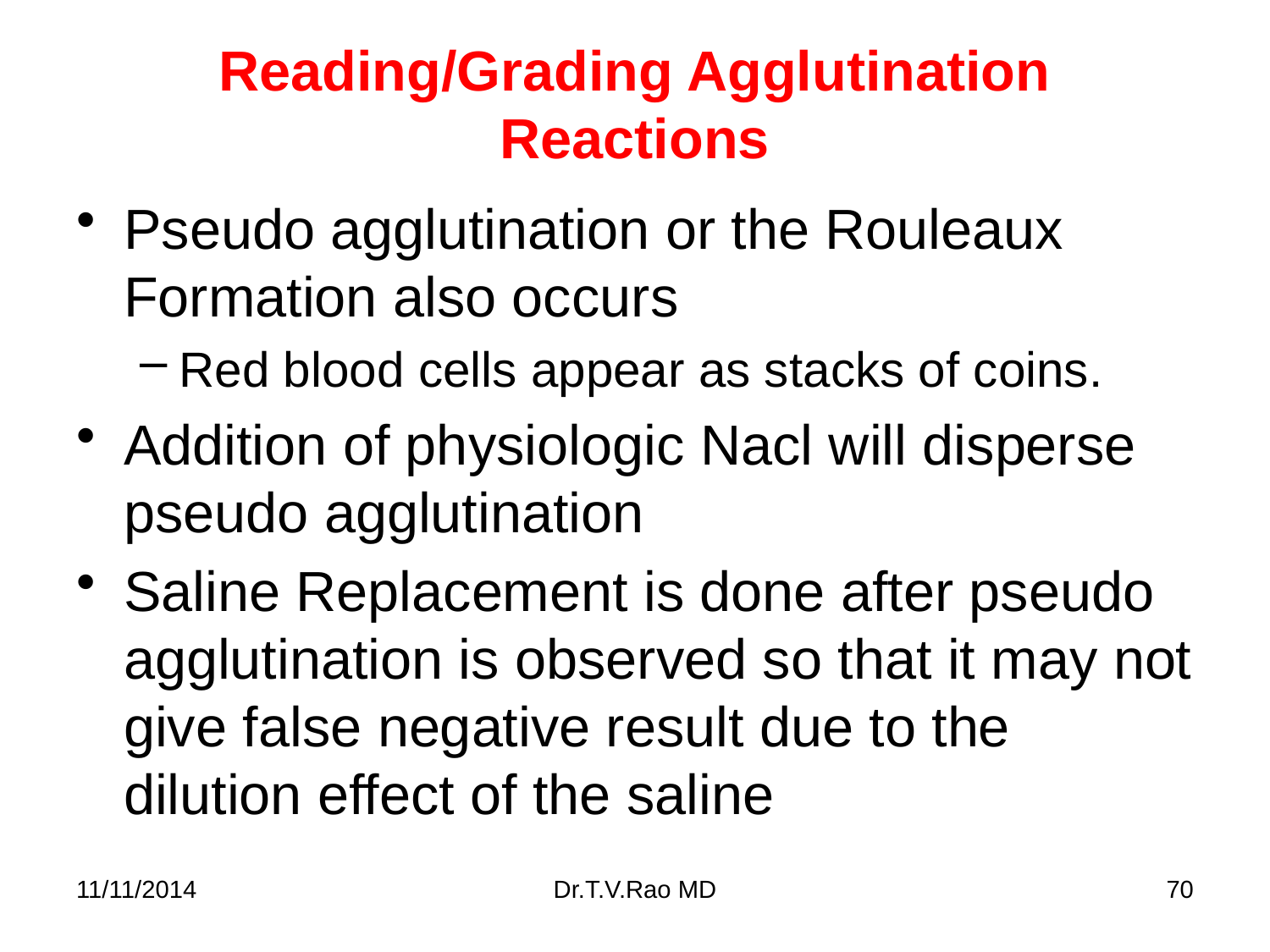

# Reading/Grading Agglutination Reactions
Pseudo agglutination or the Rouleaux Formation also occurs
Red blood cells appear as stacks of coins.
Addition of physiologic Nacl will disperse pseudo agglutination
Saline Replacement is done after pseudo agglutination is observed so that it may not give false negative result due to the dilution effect of the saline

11/11/2014
Dr.T.V.Rao MD
70